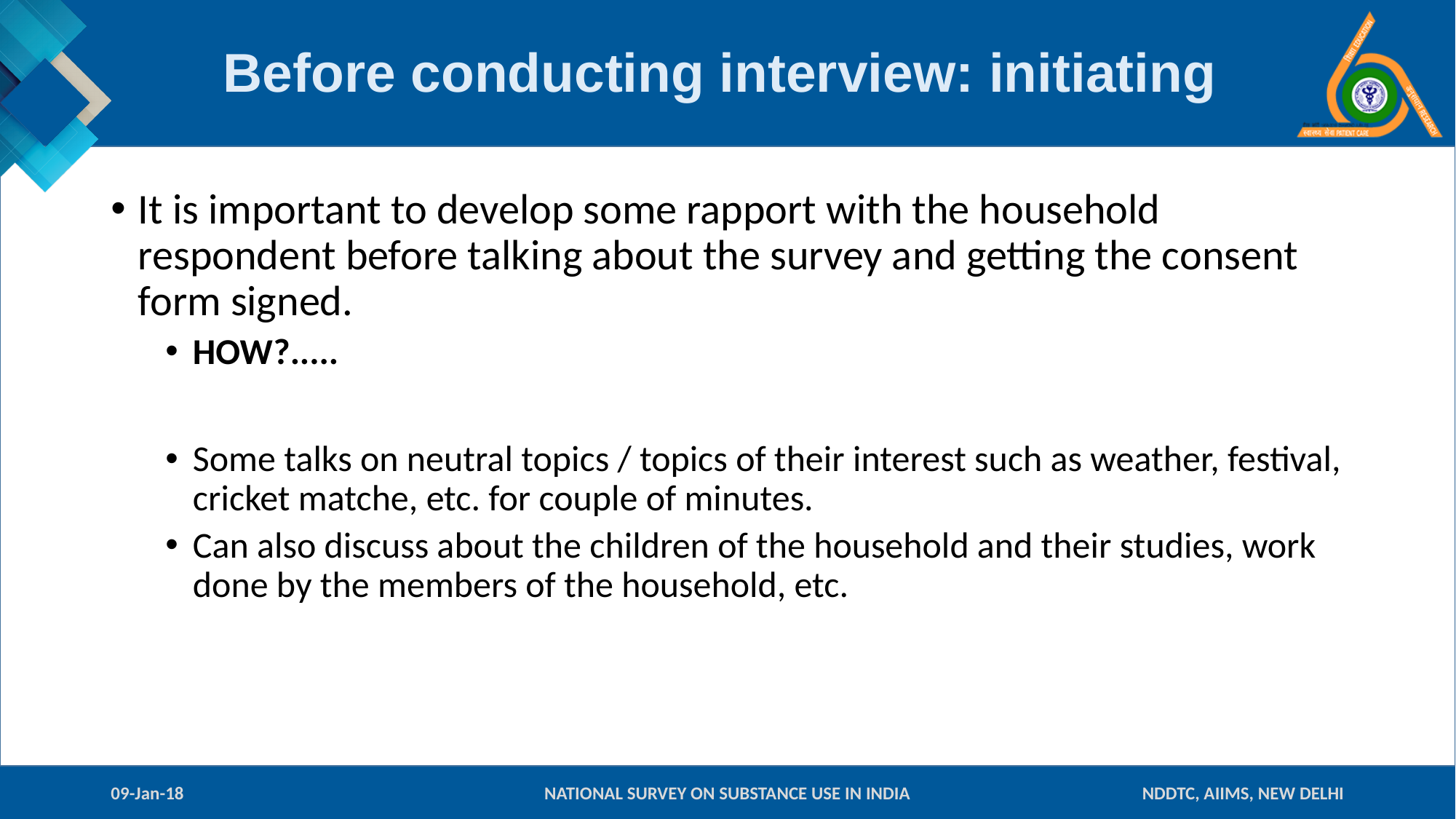

# Before conducting interview: initiating
It is important to develop some rapport with the household respondent before talking about the survey and getting the consent form signed.
HOW?.....

Some talks on neutral topics / topics of their interest such as weather, festival, cricket matche, etc. for couple of minutes.
Can also discuss about the children of the household and their studies, work done by the members of the household, etc.
09-Jan-18
NATIONAL SURVEY ON SUBSTANCE USE IN INDIA
NDDTC, AIIMS, NEW DELHI